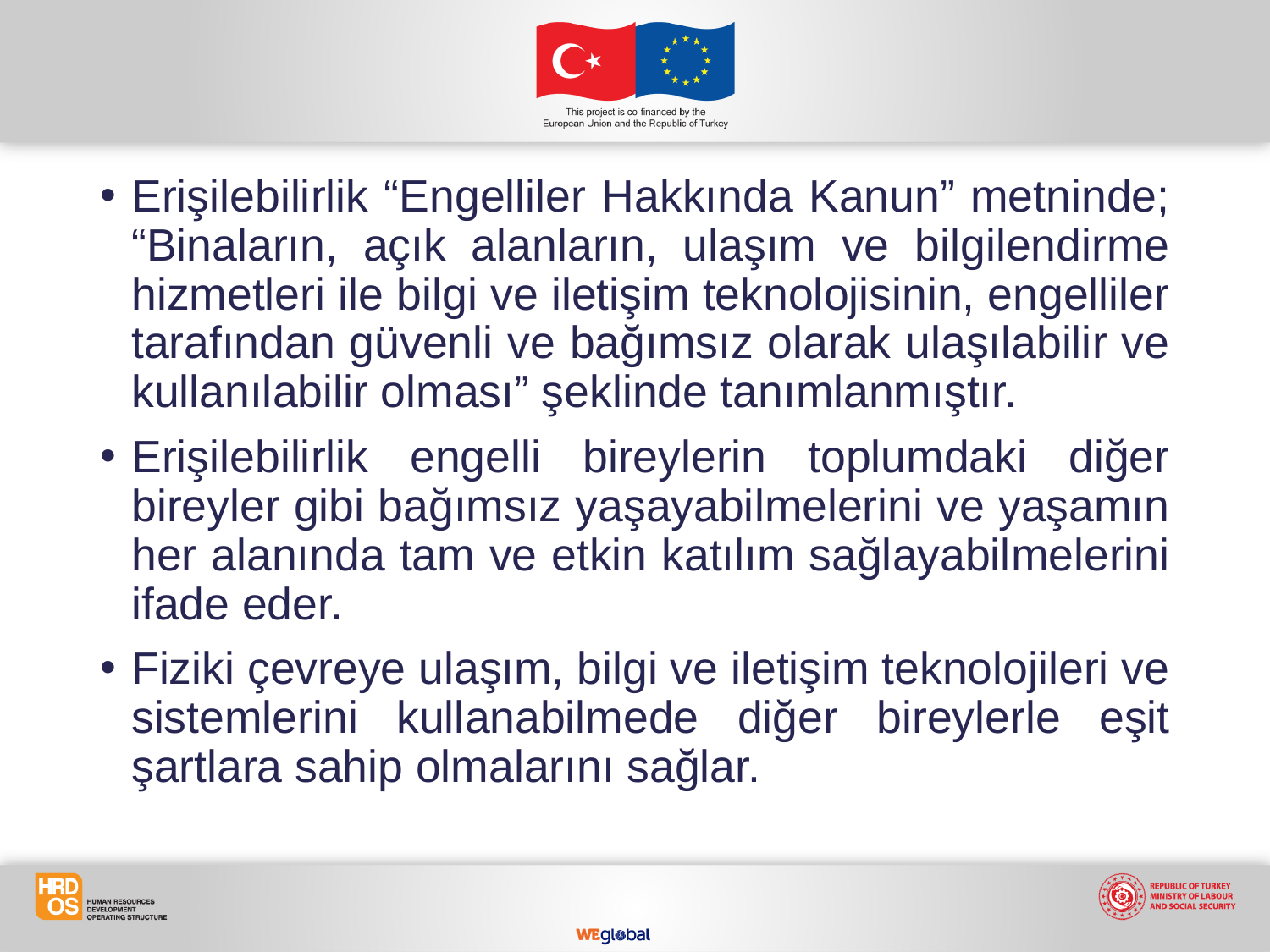

Erişilebilirlik “Engelliler Hakkında Kanun” metninde; “Binaların, açık alanların, ulaşım ve bilgilendirme hizmetleri ile bilgi ve iletişim teknolojisinin, engelliler tarafından güvenli ve bağımsız olarak ulaşılabilir ve kullanılabilir olması” şeklinde tanımlanmıştır.
Erişilebilirlik engelli bireylerin toplumdaki diğer bireyler gibi bağımsız yaşayabilmelerini ve yaşamın her alanında tam ve etkin katılım sağlayabilmelerini ifade eder.
Fiziki çevreye ulaşım, bilgi ve iletişim teknolojileri ve sistemlerini kullanabilmede diğer bireylerle eşit şartlara sahip olmalarını sağlar.